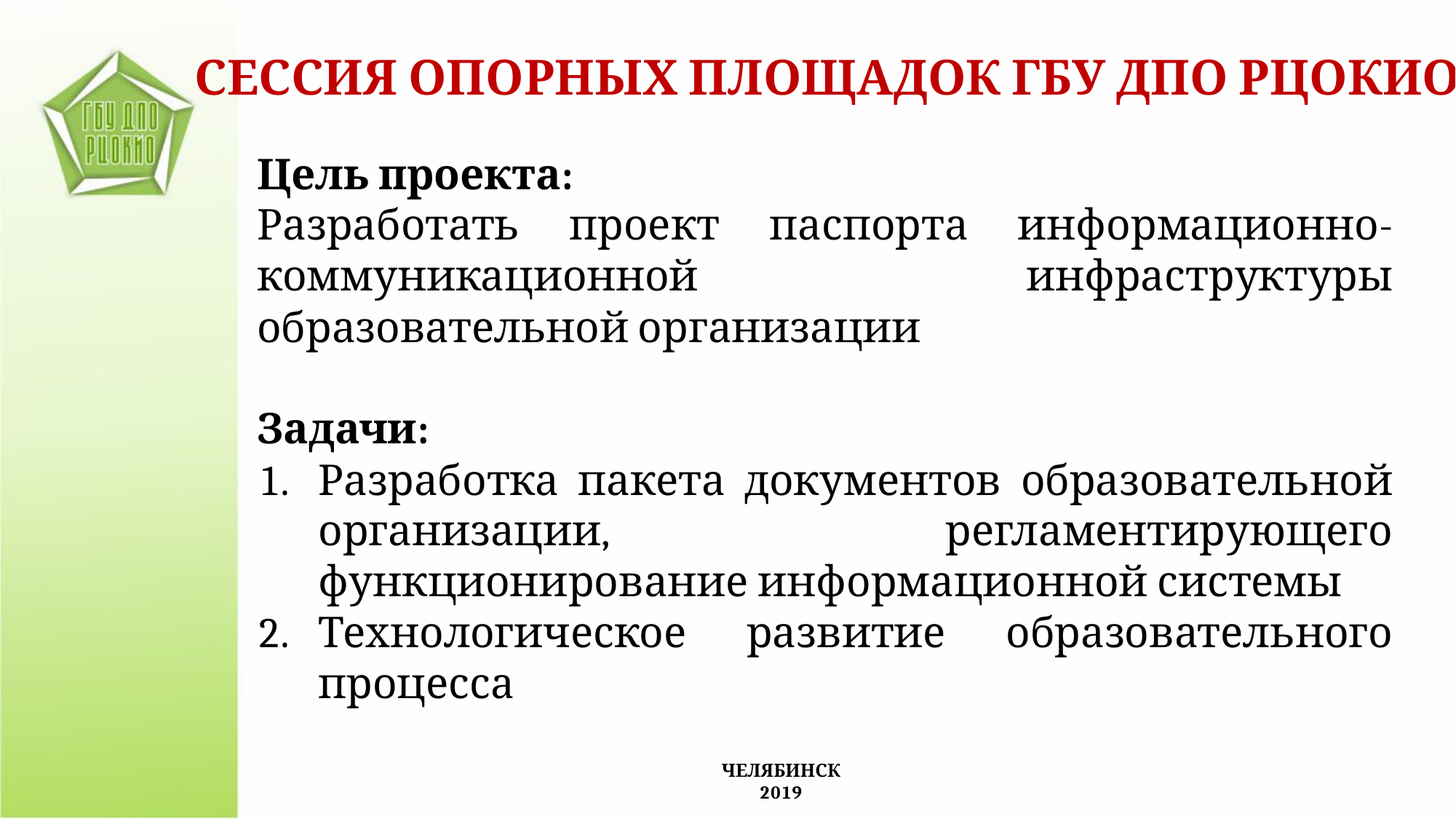

СЕССИЯ ОПОРНЫХ ПЛОЩАДОК ГБУ ДПО РЦОКИО
Цель проекта:
Разработать проект паспорта информационно-коммуникационной инфраструктуры образовательной организации

Задачи:
Разработка пакета документов образовательной организации, регламентирующего функционирование информационной системы
Технологическое развитие образовательного процесса
ЧЕЛЯБИНСК
2019